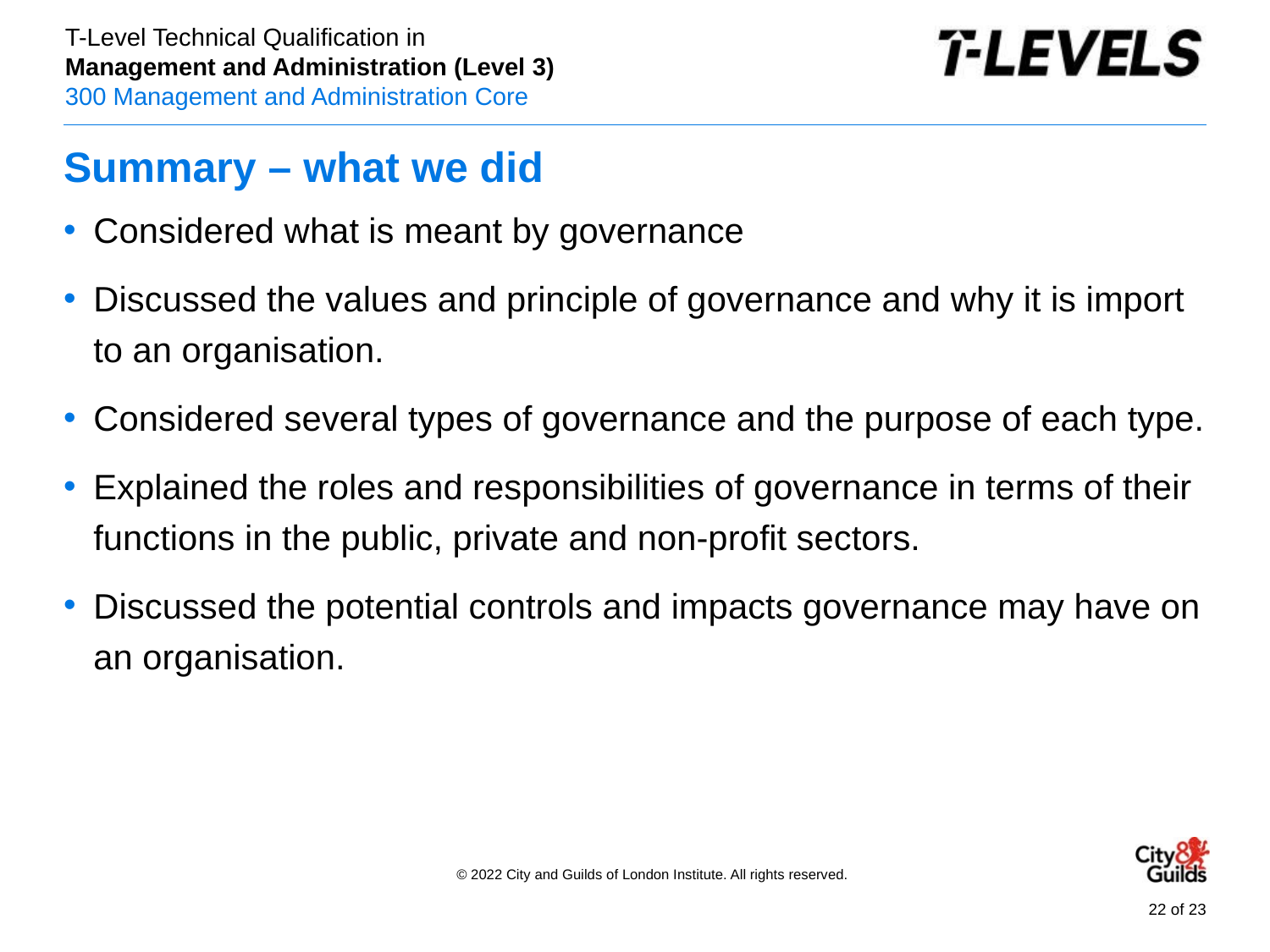

# Summary – what we did

Considered what is meant by governance
Discussed the values and principle of governance and why it is import to an organisation.
Considered several types of governance and the purpose of each type.
Explained the roles and responsibilities of governance in terms of their functions in the public, private and non-profit sectors.
Discussed the potential controls and impacts governance may have on an organisation.